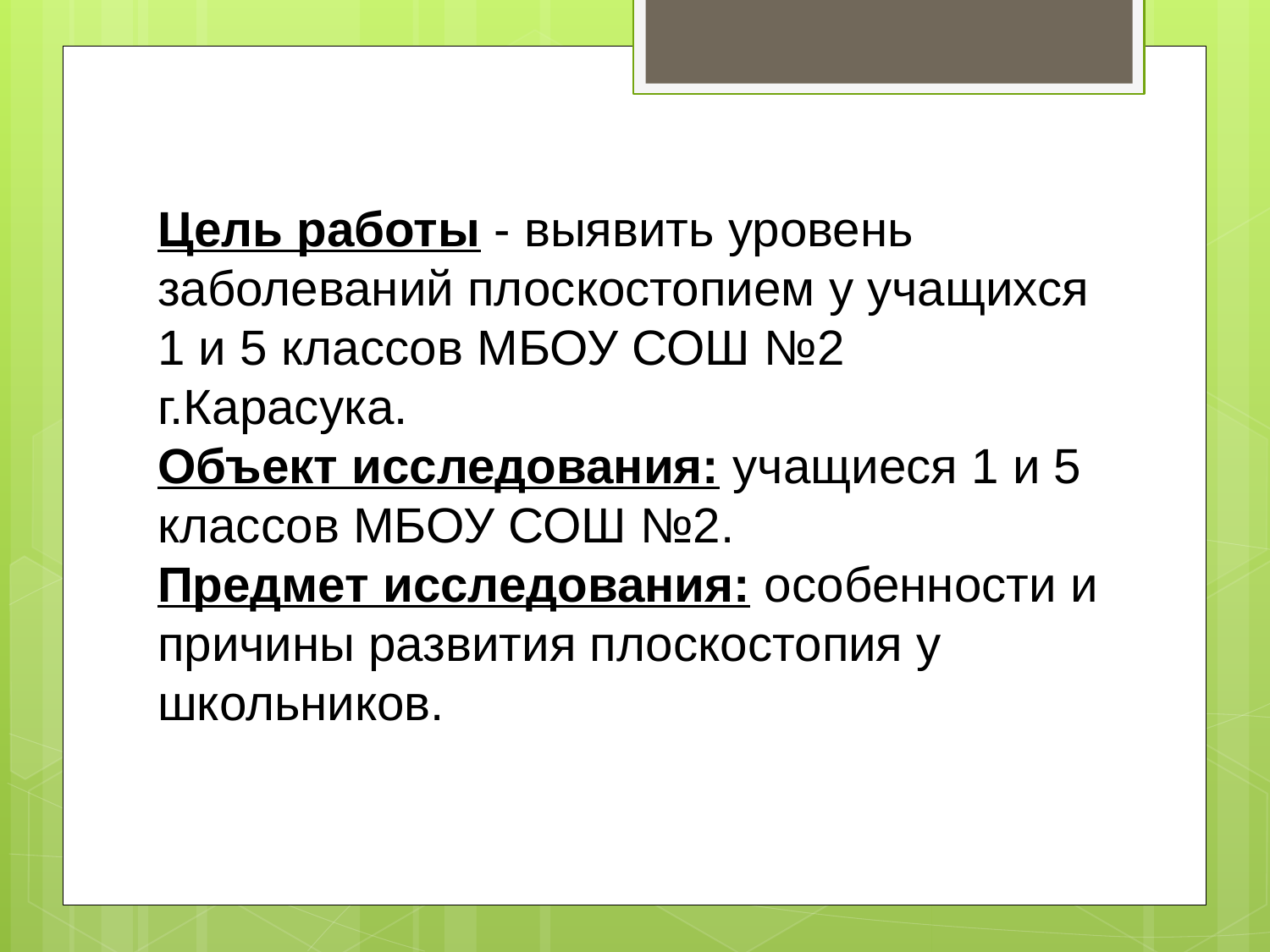

# Цель работы - выявить уровень заболеваний плоскостопием у учащихся  1 и 5 классов МБОУ СОШ №2 г.Карасука. Объект исследования: учащиеся 1 и 5 классов МБОУ СОШ №2. Предмет исследования: особенности и причины развития плоскостопия у школьников.